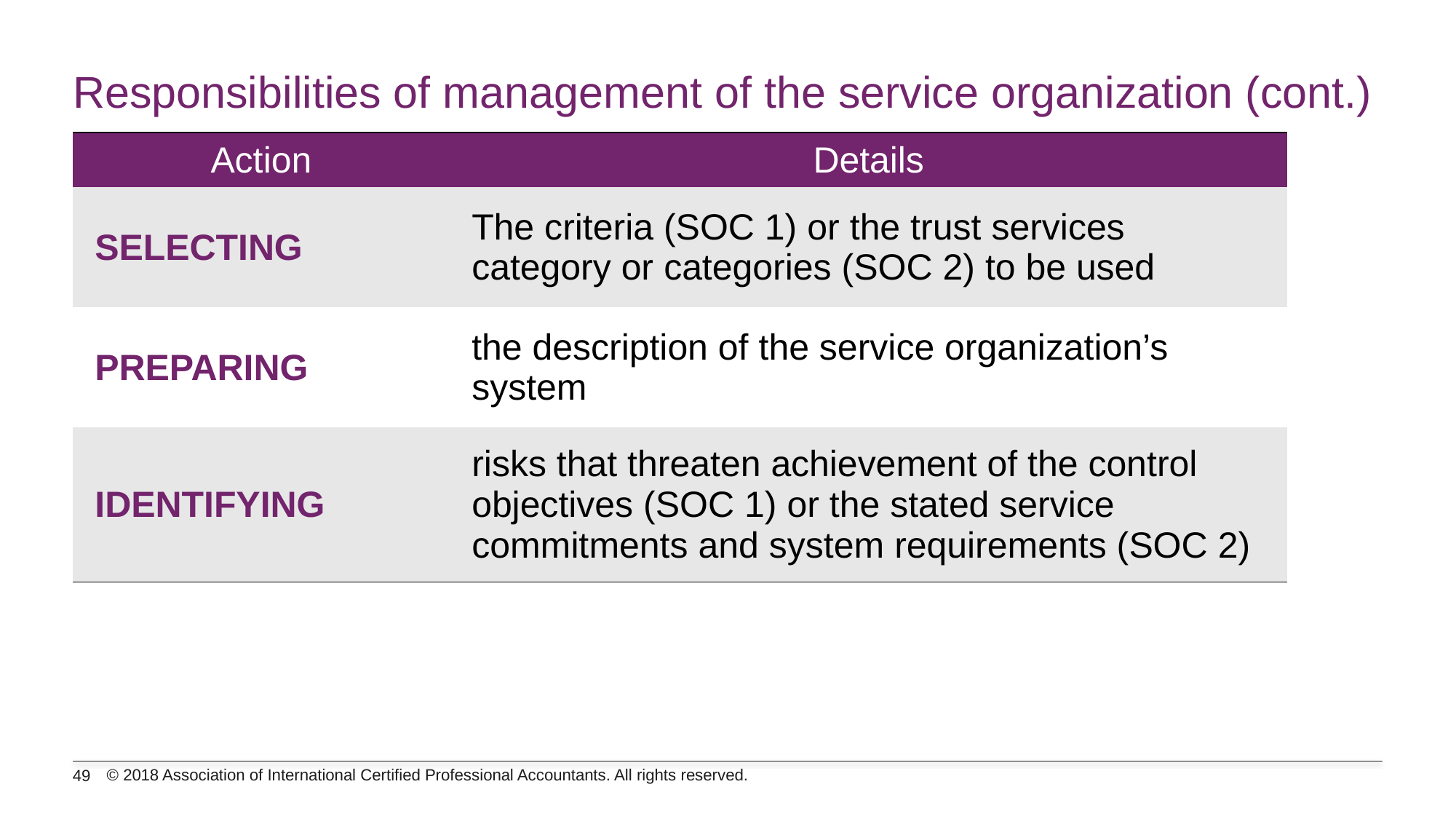

# Responsibilities of management of the service organization (cont.)
| Action | Details |
| --- | --- |
| SELECTING | The criteria (SOC 1) or the trust services category or categories (SOC 2) to be used |
| PREPARING | the description of the service organization’s system |
| IDENTIFYING | risks that threaten achievement of the control objectives (SOC 1) or the stated service commitments and system requirements (SOC 2) |

© 2018 Association of International Certified Professional Accountants. All rights reserved.
49